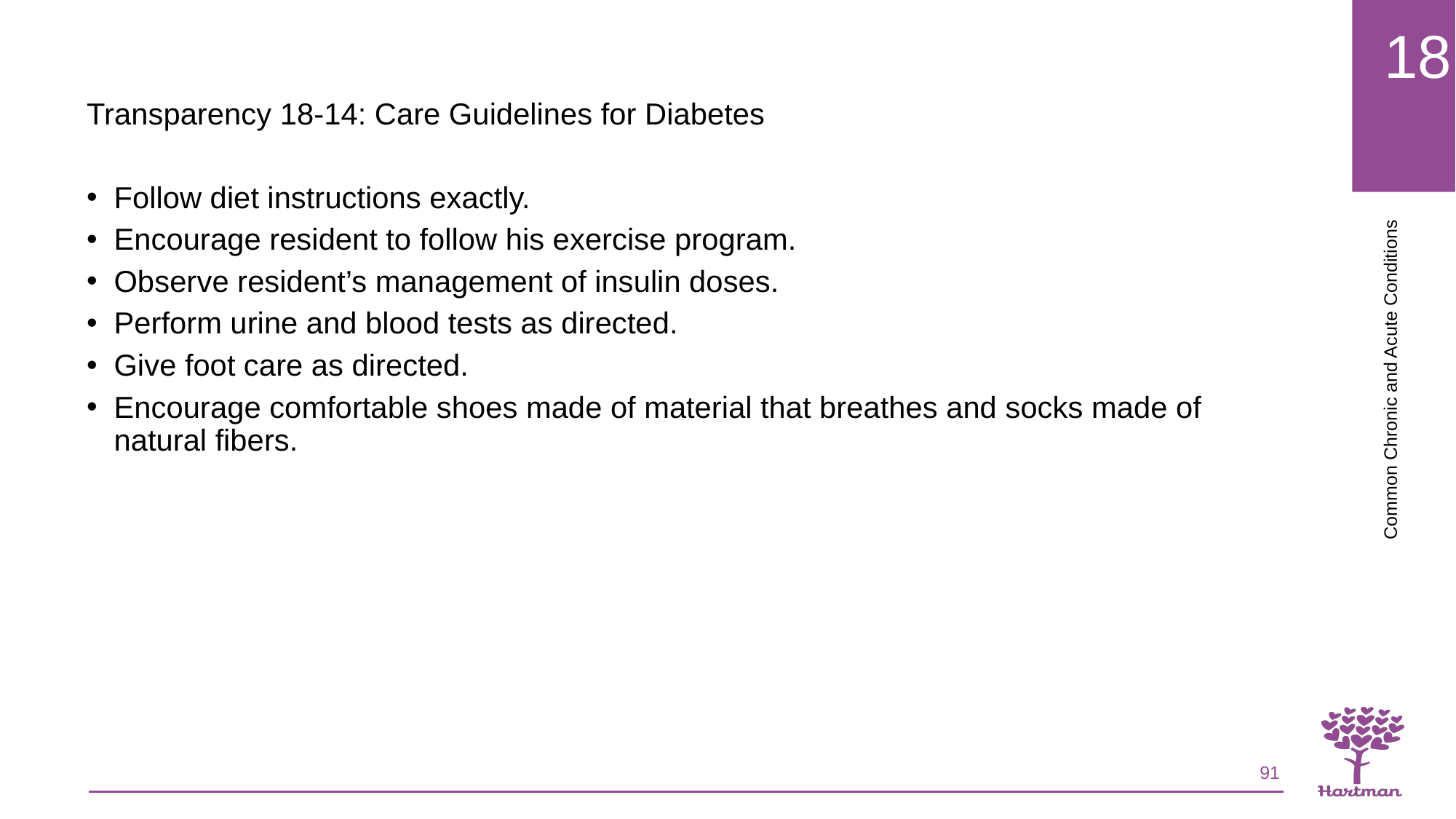

Transparency 18-14: Care Guidelines for Diabetes

Follow diet instructions exactly.
Encourage resident to follow his exercise program.
Observe resident’s management of insulin doses.
Perform urine and blood tests as directed.
Give foot care as directed.
Encourage comfortable shoes made of material that breathes and socks made of natural fibers.

91